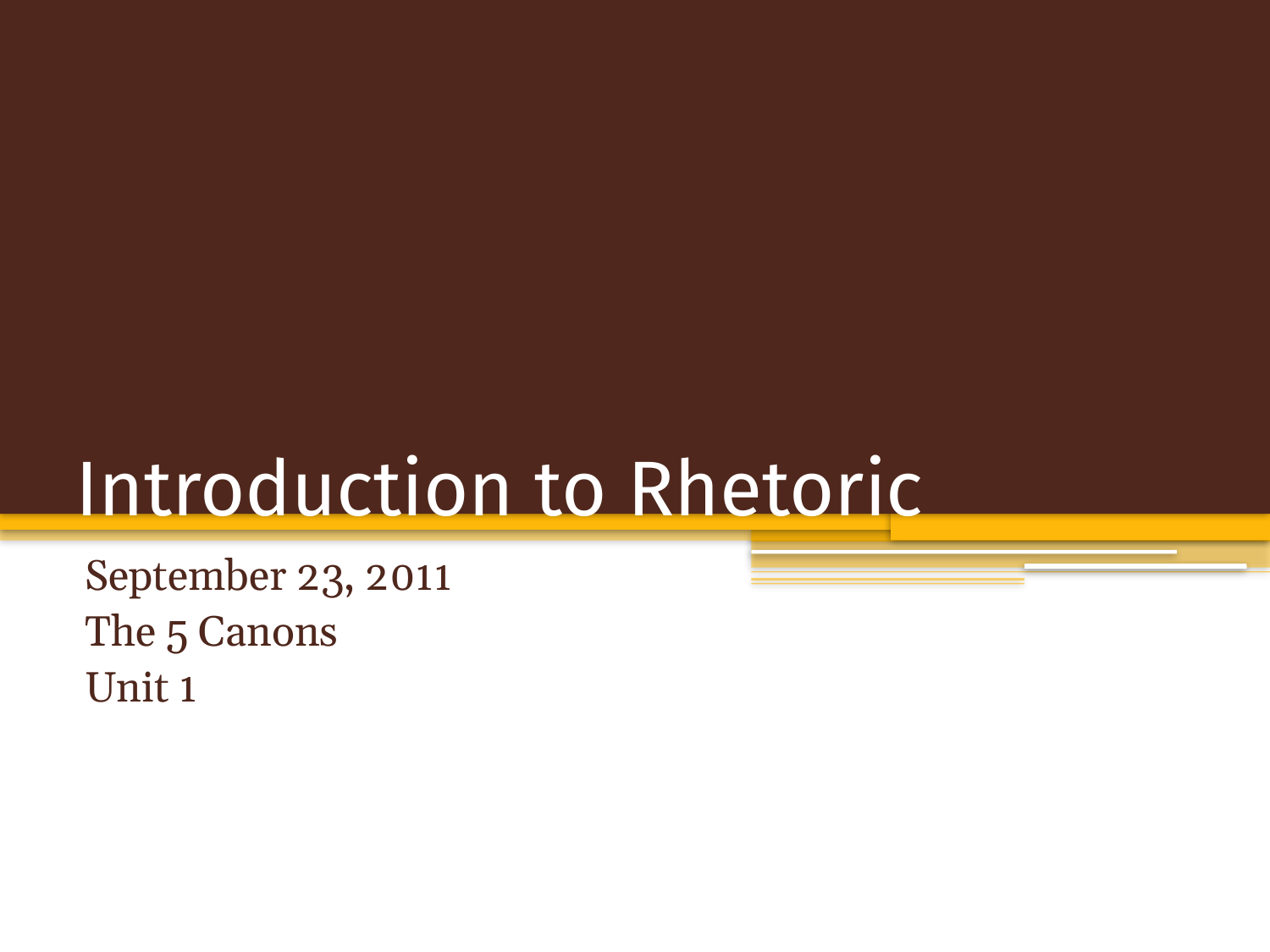

# Introduction to Rhetoric
September 23, 2011
The 5 Canons
Unit 1